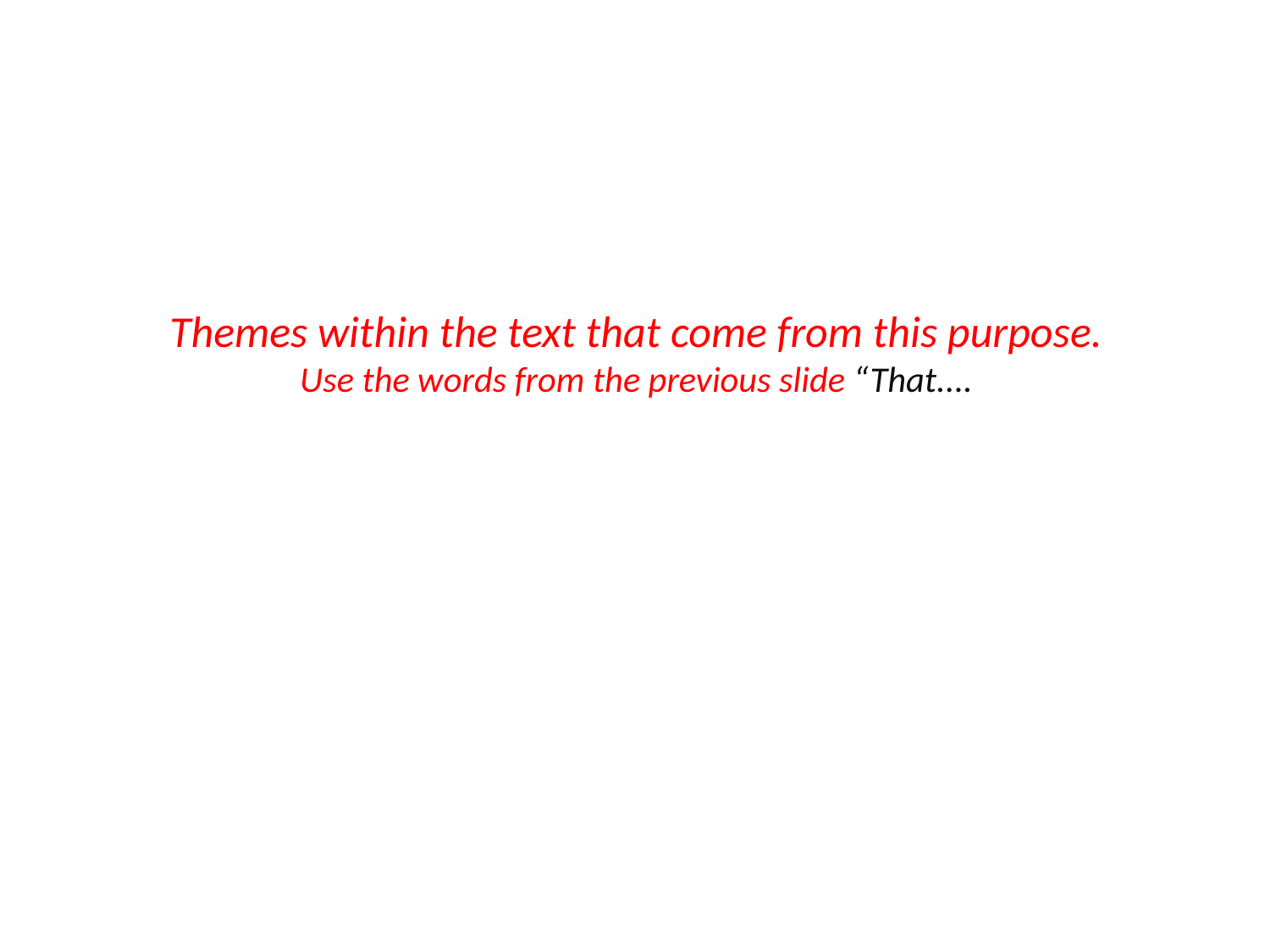

# Themes within the text that come from this purpose. Use the words from the previous slide “That....